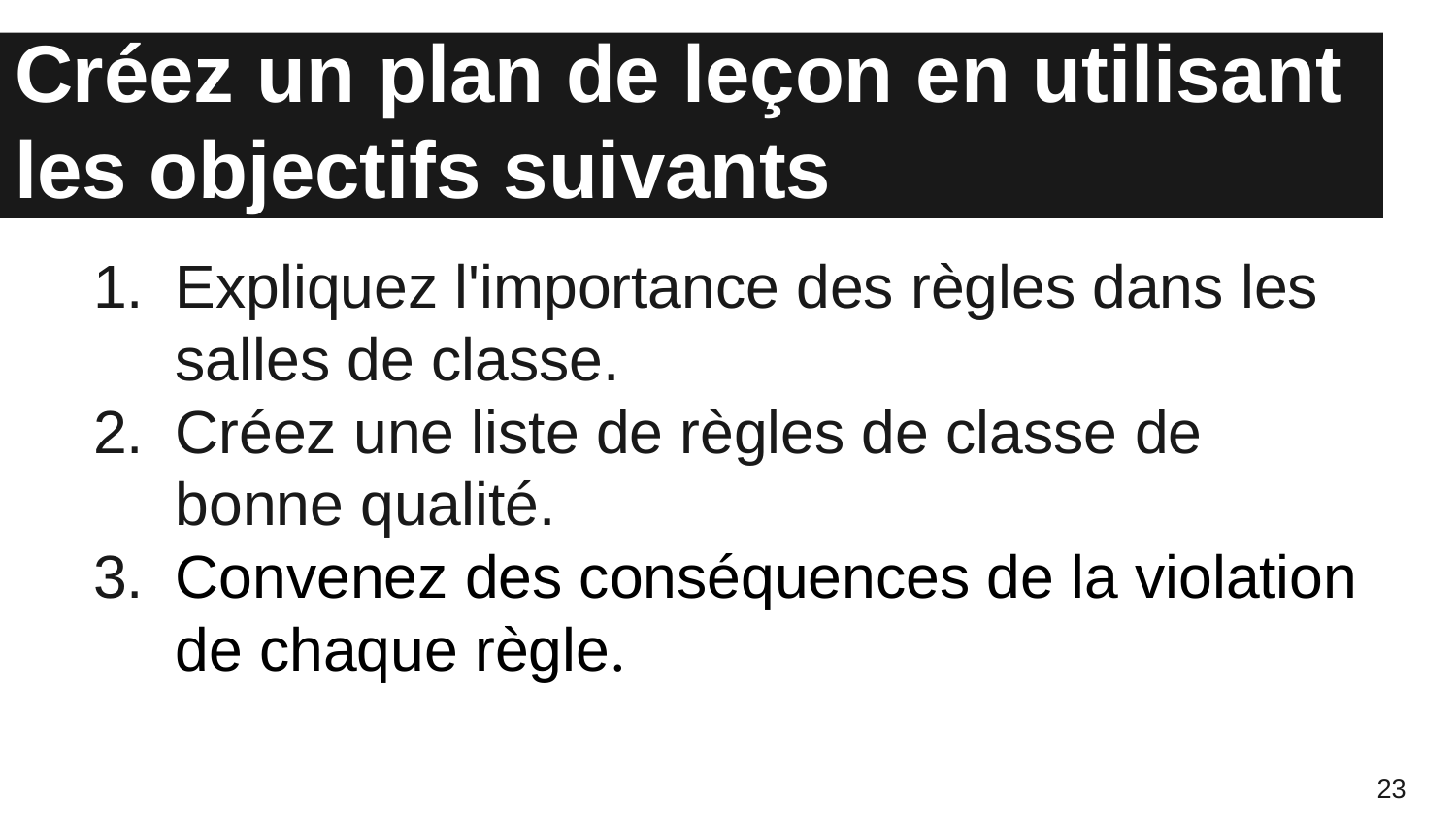

# Créez un plan de leçon en utilisant les objectifs suivants
Expliquez l'importance des règles dans les salles de classe.
Créez une liste de règles de classe de bonne qualité.
Convenez des conséquences de la violation de chaque règle.

23